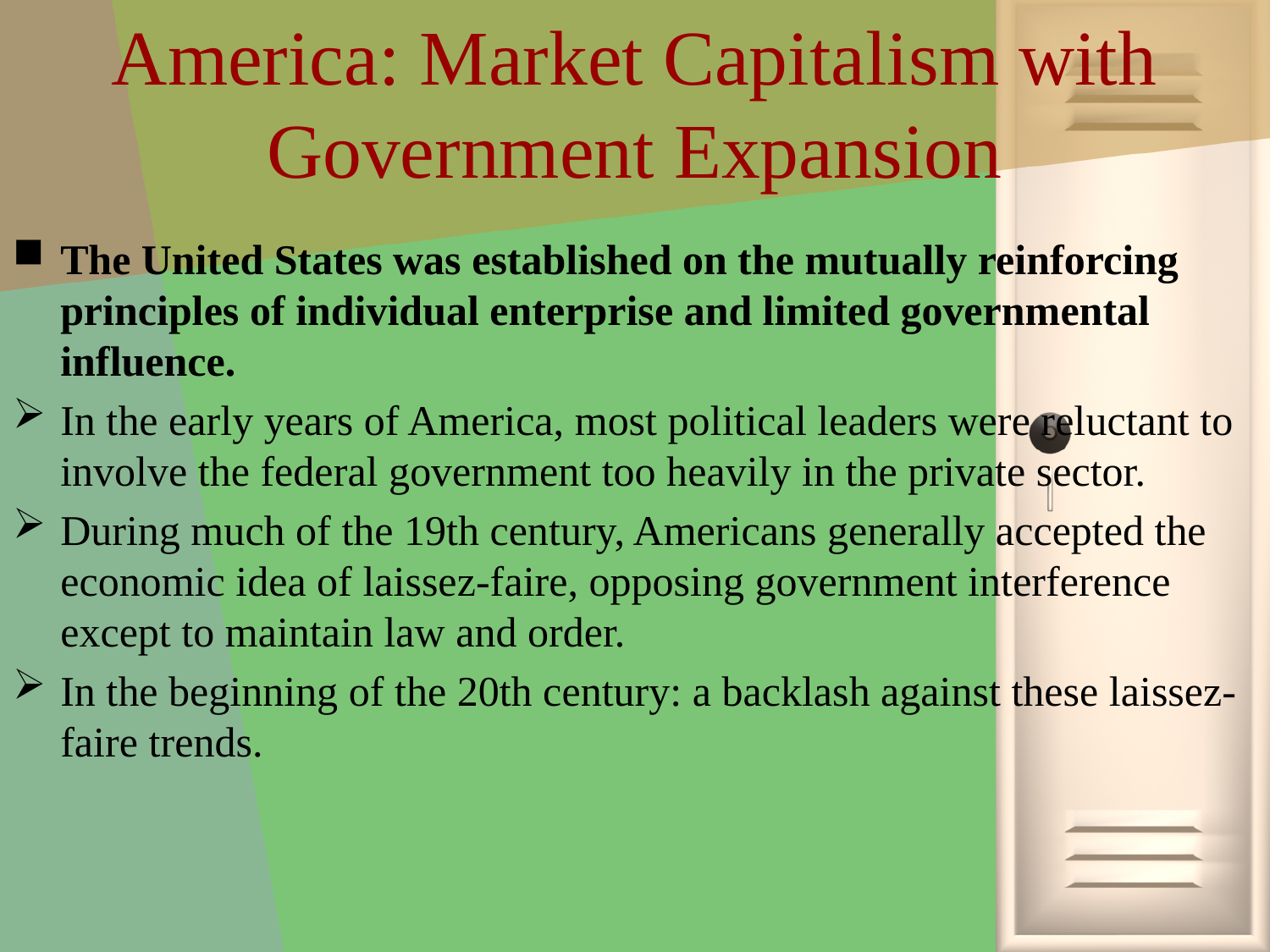

# America: Market Capitalism with Government Expansion
The United States was established on the mutually reinforcing principles of individual enterprise and limited governmental influence.
In the early years of America, most political leaders were reluctant to involve the federal government too heavily in the private sector.
During much of the 19th century, Americans generally accepted the economic idea of laissez-faire, opposing government interference except to maintain law and order.
In the beginning of the 20th century: a backlash against these laissez-faire trends.